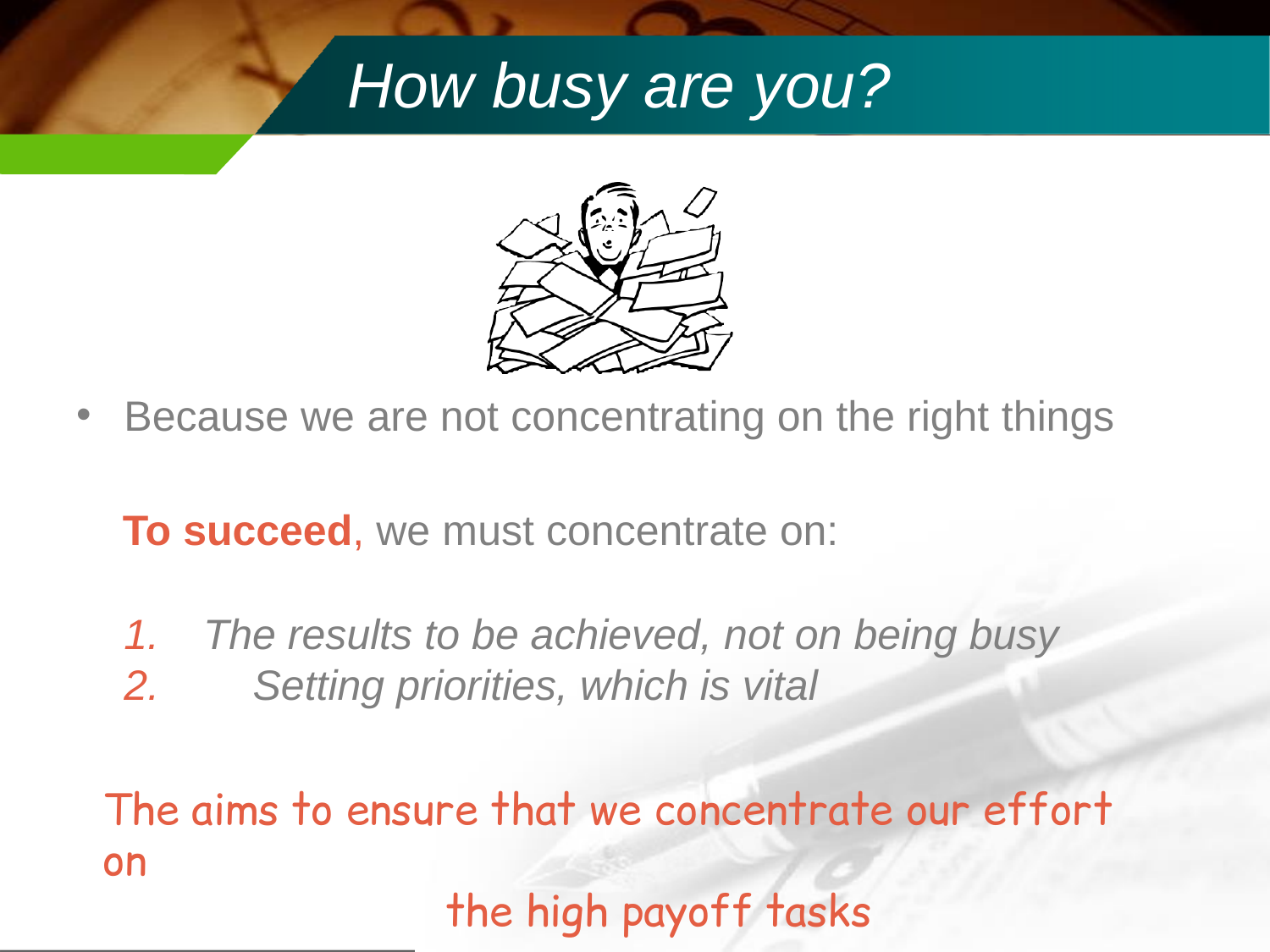

# How busy are you?

Because we are not concentrating on the right things

To succeed, we must concentrate on:

The results to be achieved, not on being busy
2.	Setting priorities, which is vital

The aims to ensure that we concentrate our effort on
the high payoff tasks